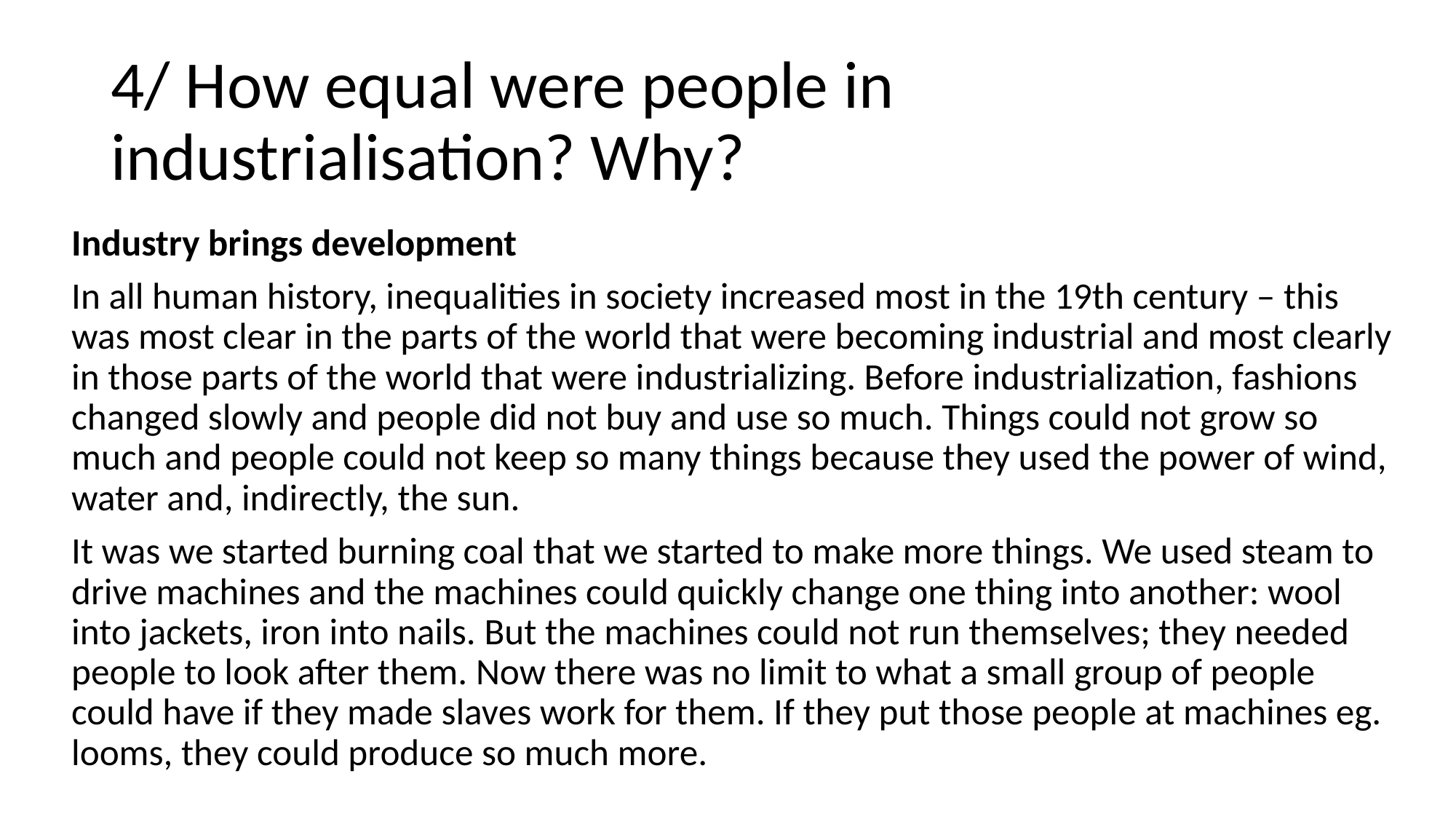

# 4/ How equal were people in industrialisation? Why?
Industry brings development
In all human history, inequalities in society increased most in the 19th century – this was most clear in the parts of the world that were becoming industrial and most clearly in those parts of the world that were industrializing. Before industrialization, fashions changed slowly and people did not buy and use so much. Things could not grow so much and people could not keep so many things because they used the power of wind, water and, indirectly, the sun.
It was we started burning coal that we started to make more things. We used steam to drive machines and the machines could quickly change one thing into another: wool into jackets, iron into nails. But the machines could not run themselves; they needed people to look after them. Now there was no limit to what a small group of people could have if they made slaves work for them. If they put those people at machines eg. looms, they could produce so much more.